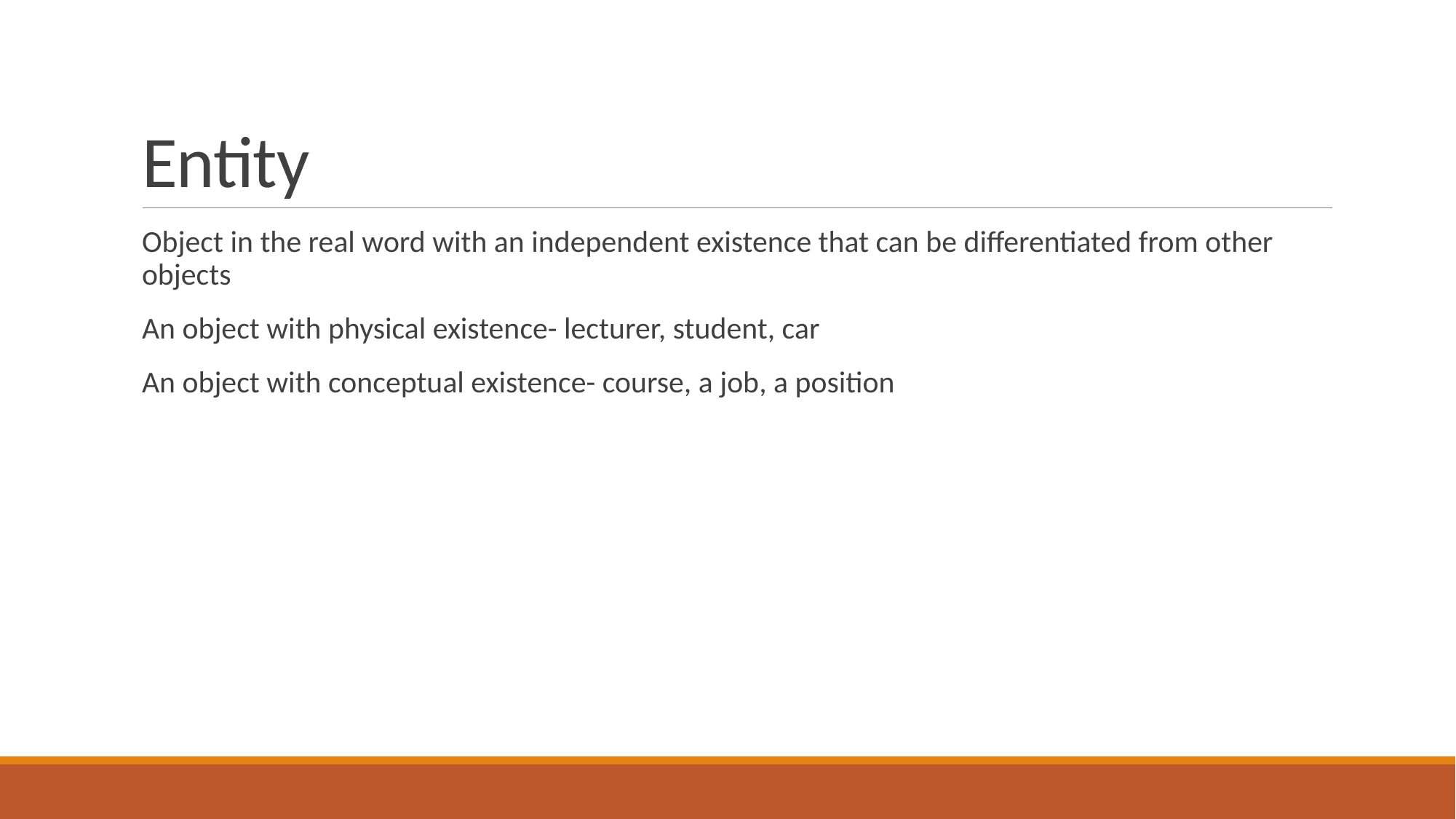

# Entity
Object in the real word with an independent existence that can be differentiated from other objects
An object with physical existence- lecturer, student, car
An object with conceptual existence- course, a job, a position